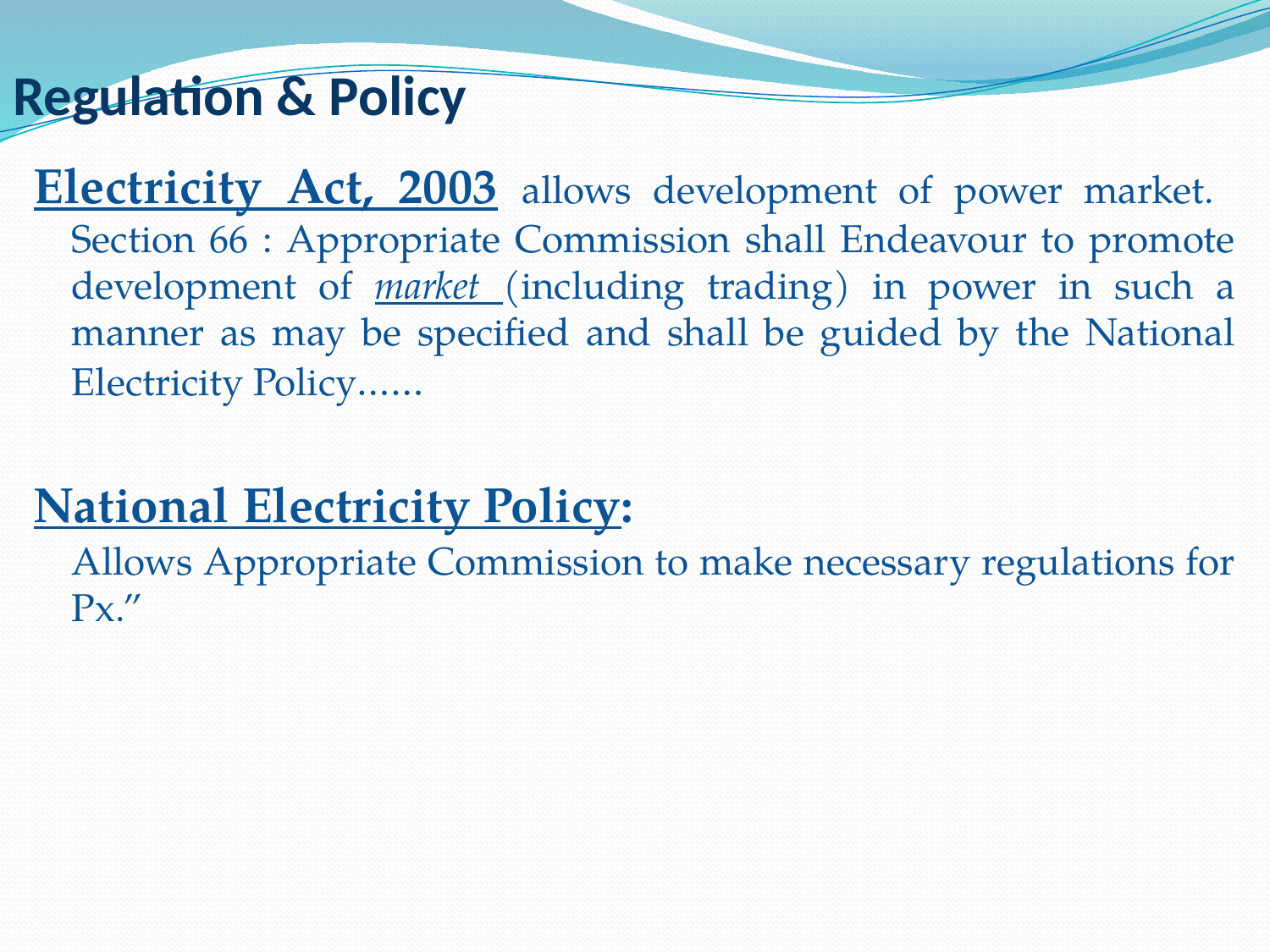

# Regulation & Policy
Electricity Act, 2003 allows development of power market.
Section 66 : Appropriate Commission shall Endeavour to promote development of market (including trading) in power in such a manner as may be specified and shall be guided by the National Electricity Policy……

National Electricity Policy:
	Allows Appropriate Commission to make necessary regulations for Px.”